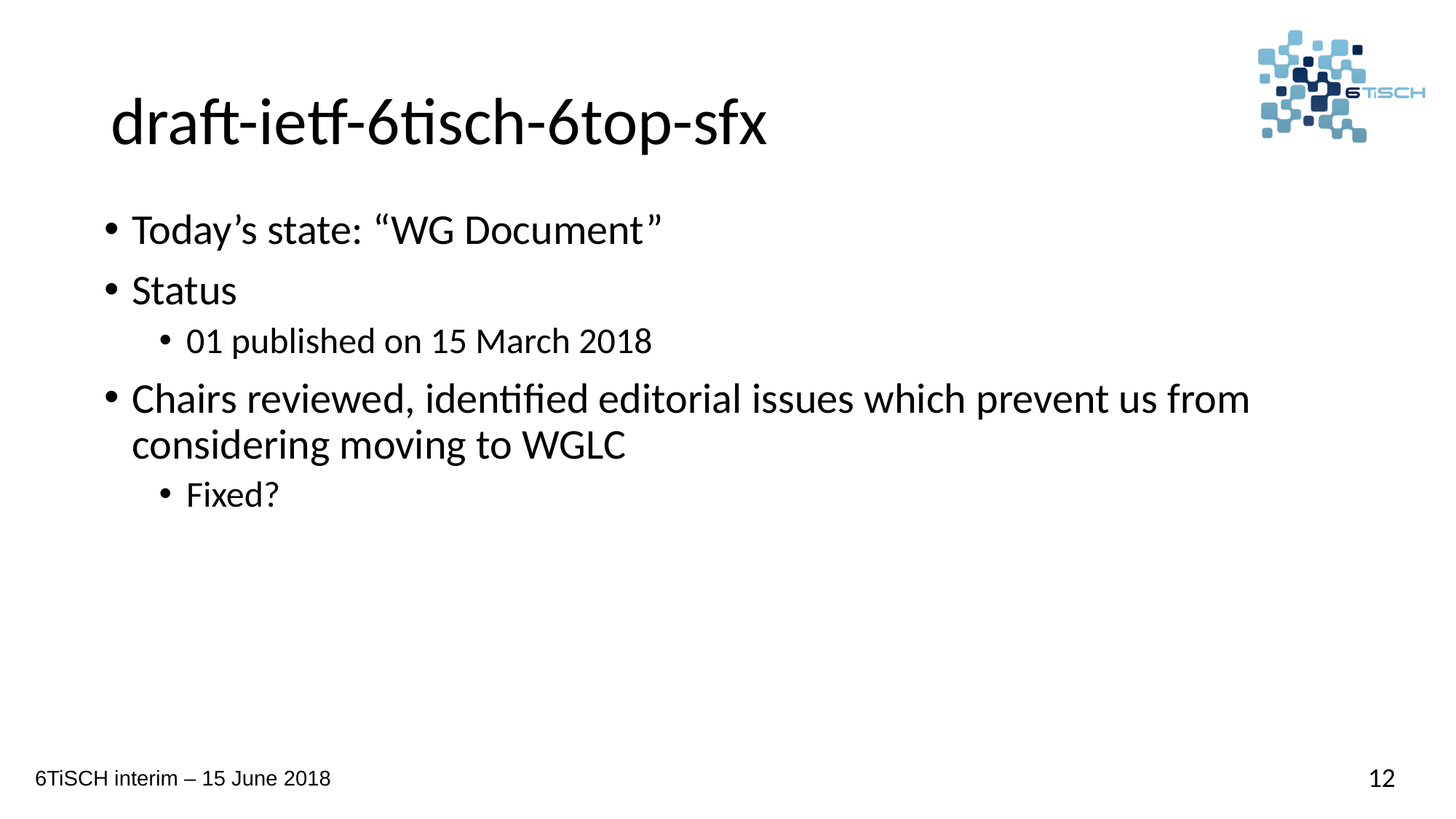

# draft-ietf-6tisch-6top-sfx
Today’s state: “WG Document”
Status
01 published on 15 March 2018
Chairs reviewed, identified editorial issues which prevent us from considering moving to WGLC
Fixed?
12